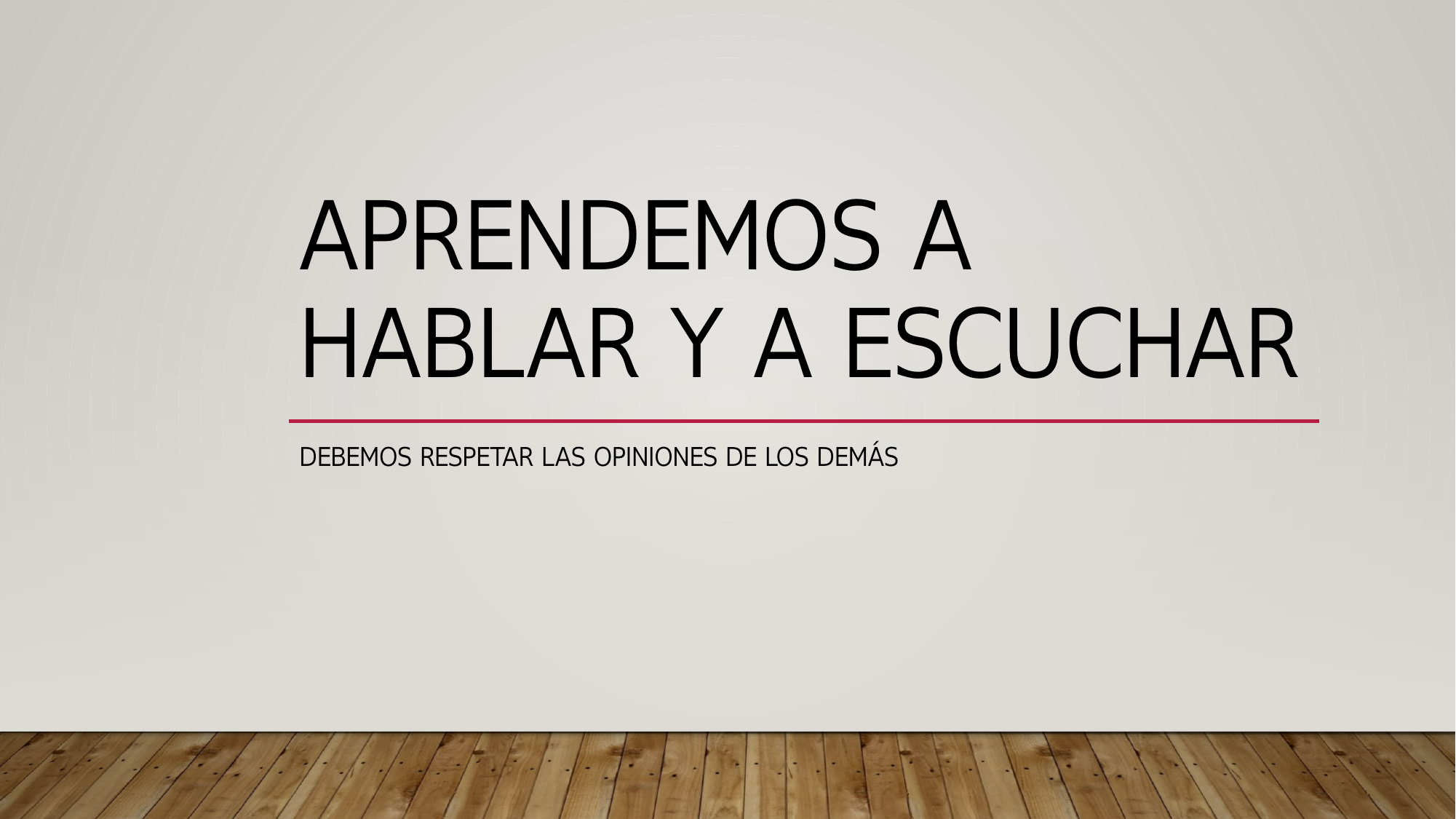

# Aprendemos a hablar y a escuchar
Debemos respetar las opiniones de los demás